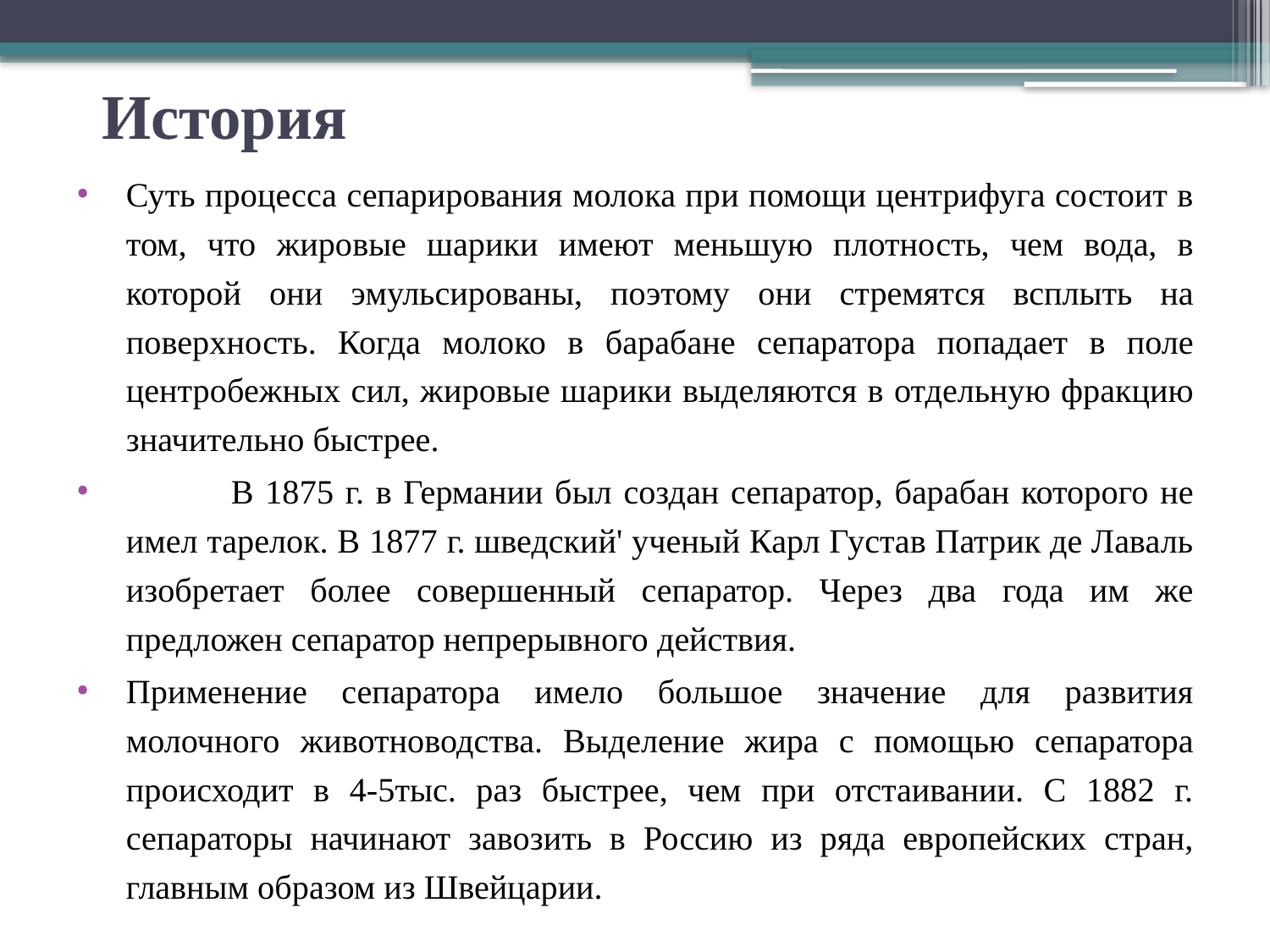

# История
Суть процесса сепарирования молока при помощи центрифуга состоит в том, что жировые шарики имеют меньшую плотность, чем вода, в которой они эмульсированы, поэтому они стремятся всплыть на поверхность. Когда молоко в барабане сепаратора попадает в поле центробежных сил, жировые шарики выделяются в отдельную фракцию значительно быстрее.
         В 1875 г. в Германии был создан сепаратор, барабан которого не имел тарелок. В 1877 г. шведский' ученый Карл Густав Патрик де Лаваль изобретает более совершенный сепаратор. Через два года им же предложен сепаратор непрерывного действия.
Применение сепаратора имело большое значение для развития молочного животноводства. Выделение жира с помощью сепаратора происходит в 4-5тыс. раз быстрее, чем при отстаивании. С 1882 г. сепараторы начинают завозить в Россию из ряда европейских стран, главным образом из Швейцарии.